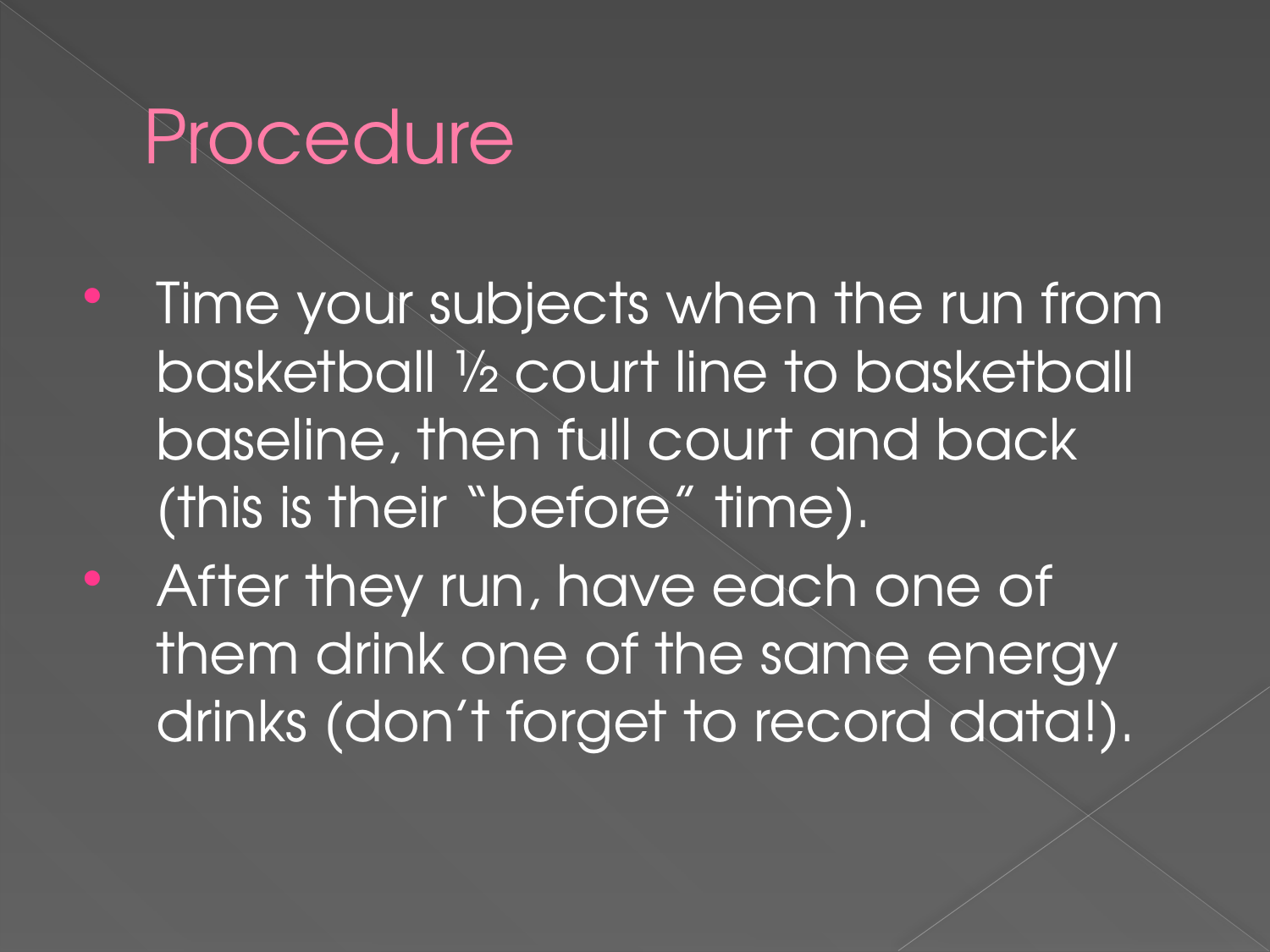

# Procedure
Time your subjects when the run from basketball ½ court line to basketball baseline, then full court and back (this is their “before” time).
After they run, have each one of them drink one of the same energy drinks (don’t forget to record data!).